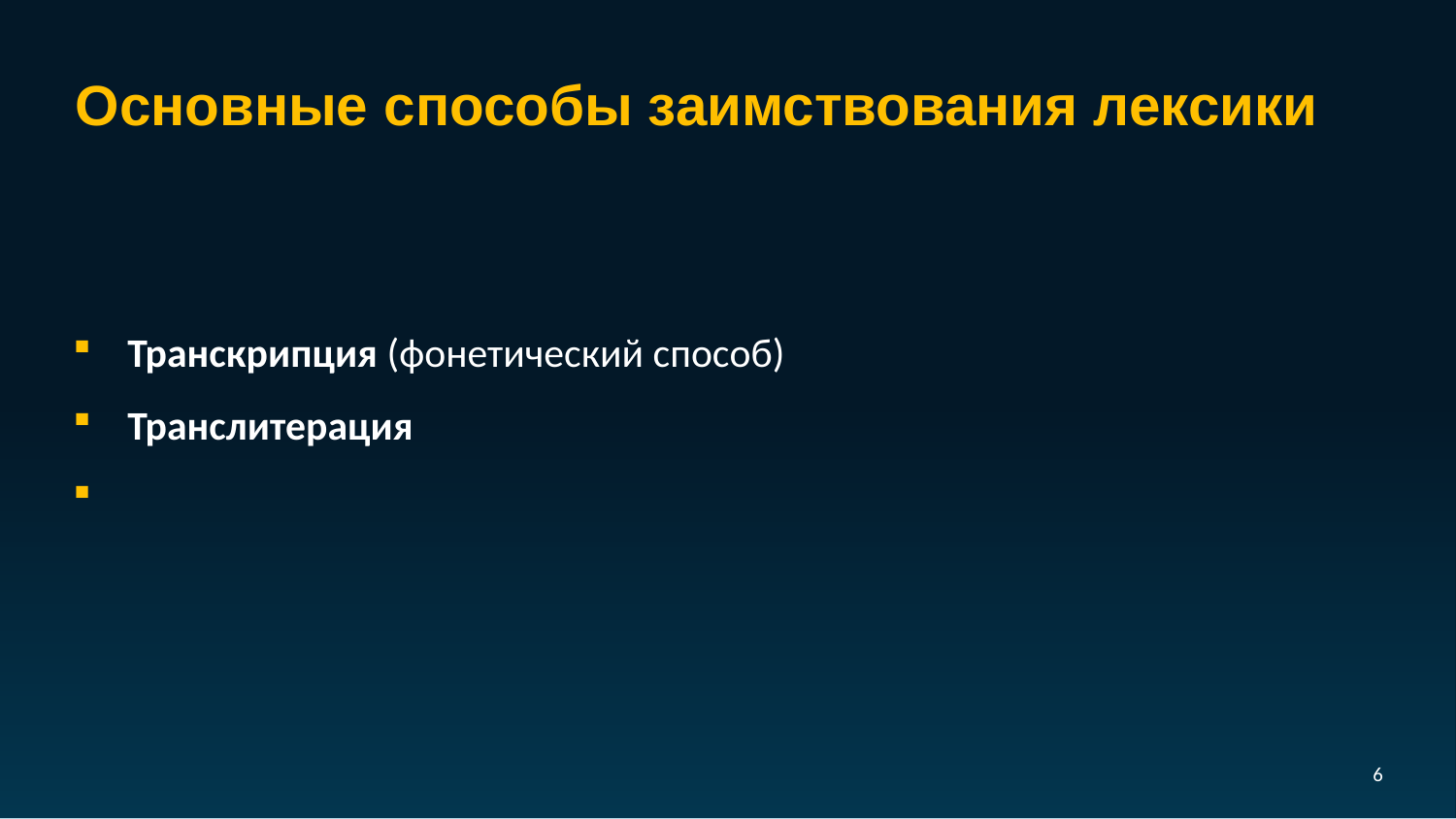

Основные способы заимствования лексики
Транскрипция (фонетический способ)
Транслитерация

6